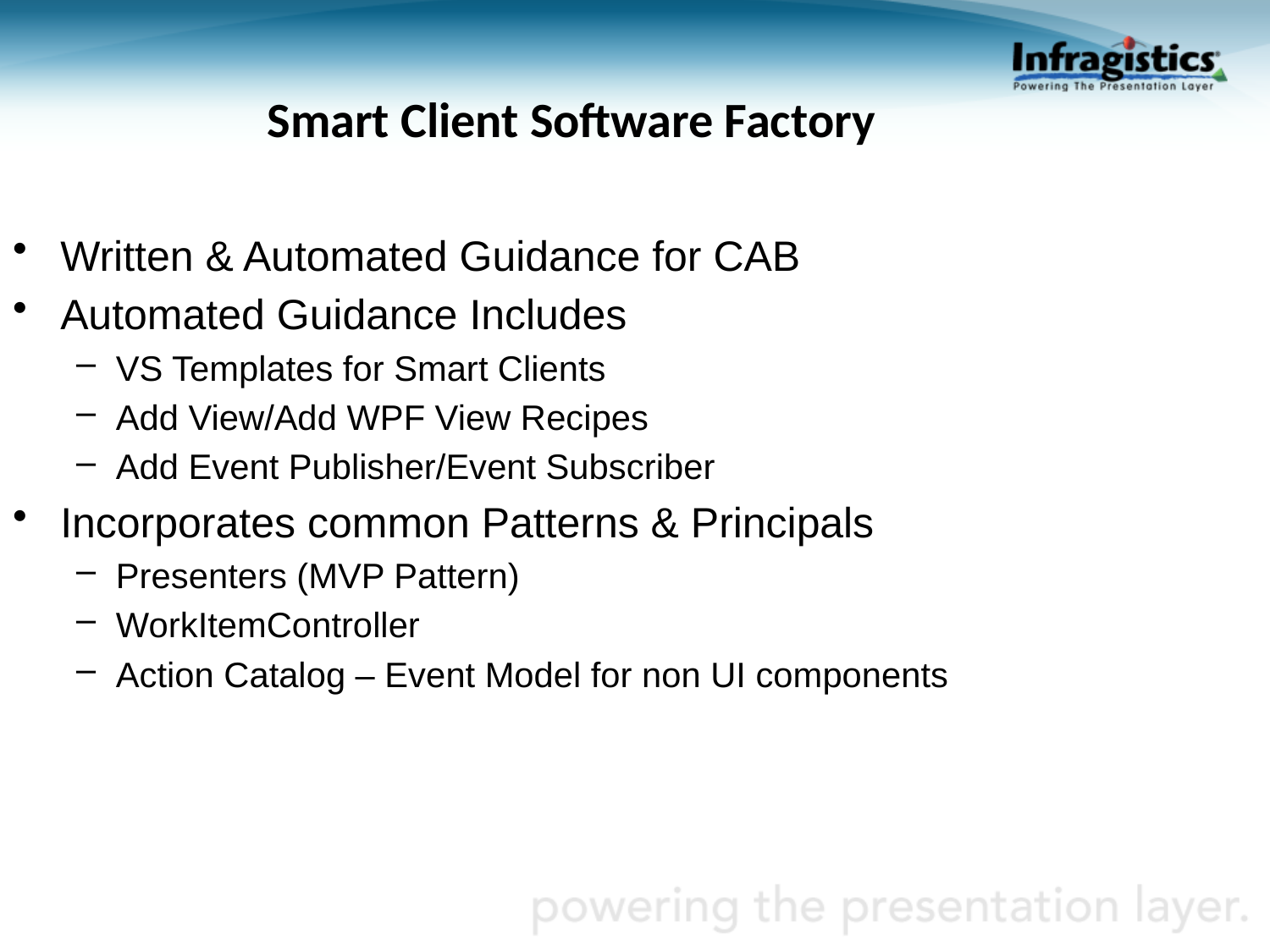

Smart Client Software Factory
Written & Automated Guidance for CAB
Automated Guidance Includes
VS Templates for Smart Clients
Add View/Add WPF View Recipes
Add Event Publisher/Event Subscriber
Incorporates common Patterns & Principals
Presenters (MVP Pattern)
WorkItemController
Action Catalog – Event Model for non UI components